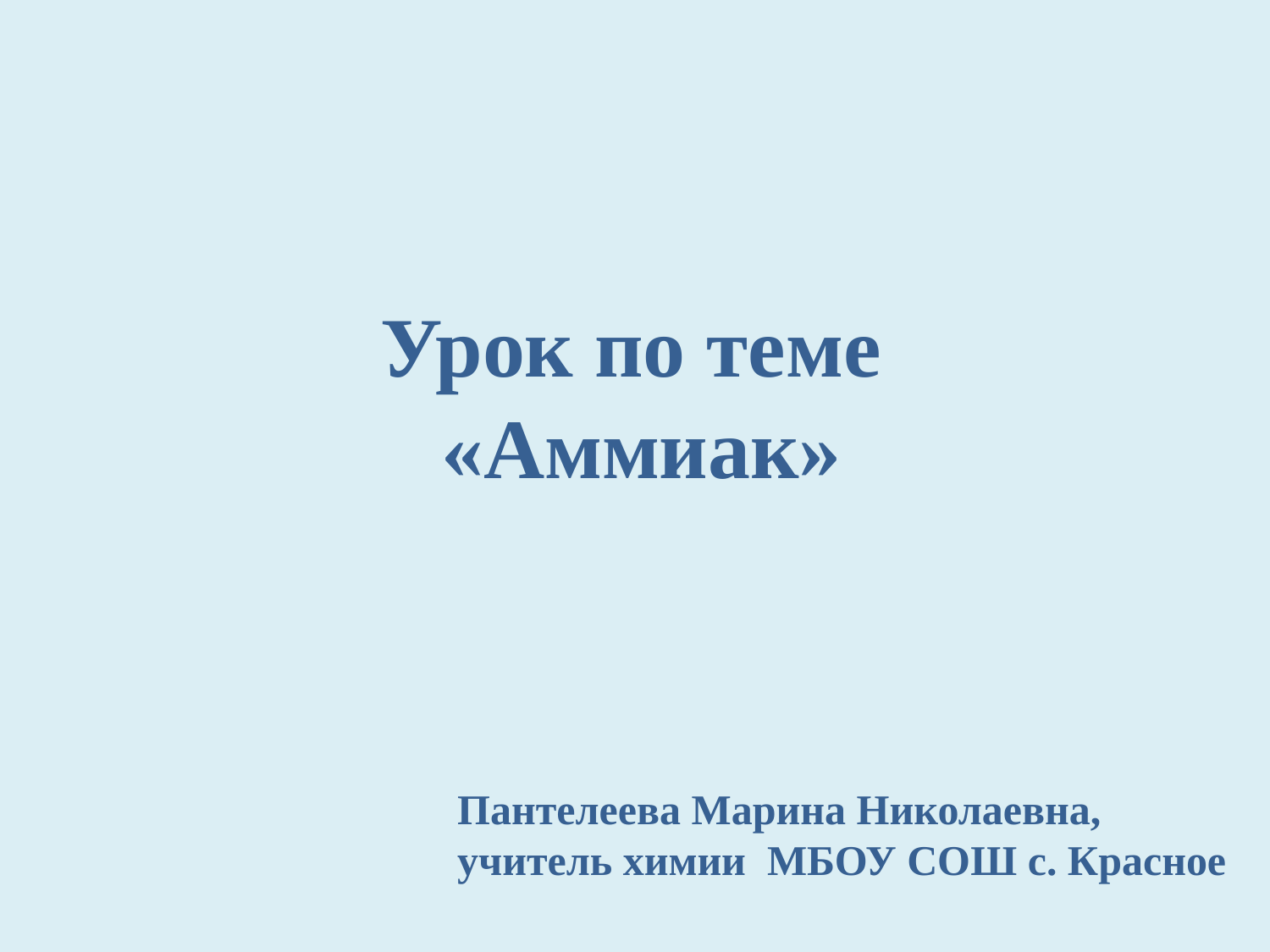

Урок по теме
«Аммиак»
Пантелеева Марина Николаевна,
учитель химии  МБОУ СОШ с. Красное